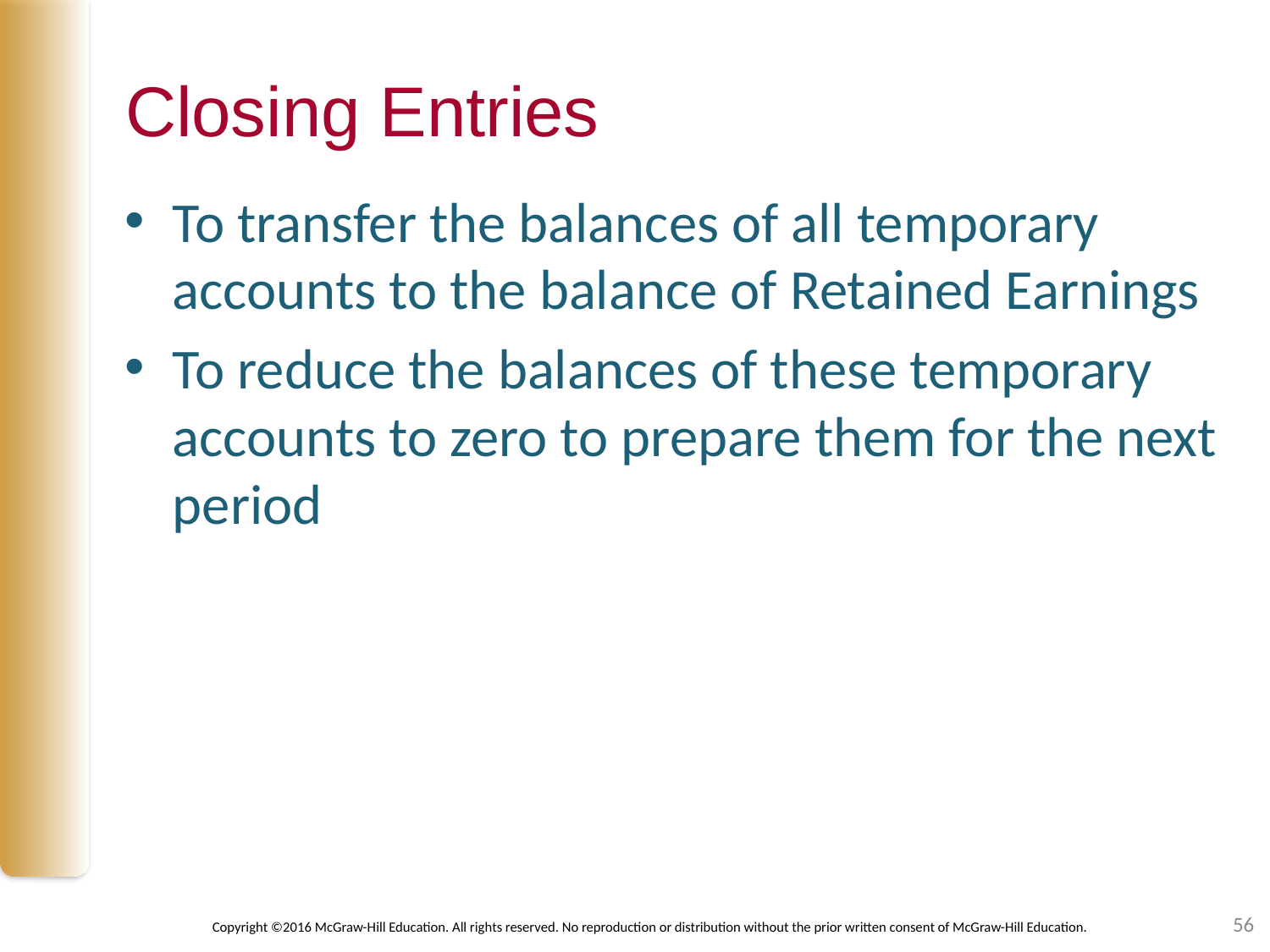

# Closing Entries
To transfer the balances of all temporary accounts to the balance of Retained Earnings
To reduce the balances of these temporary accounts to zero to prepare them for the next period
56
Copyright ©2016 McGraw-Hill Education. All rights reserved. No reproduction or distribution without the prior written consent of McGraw-Hill Education.